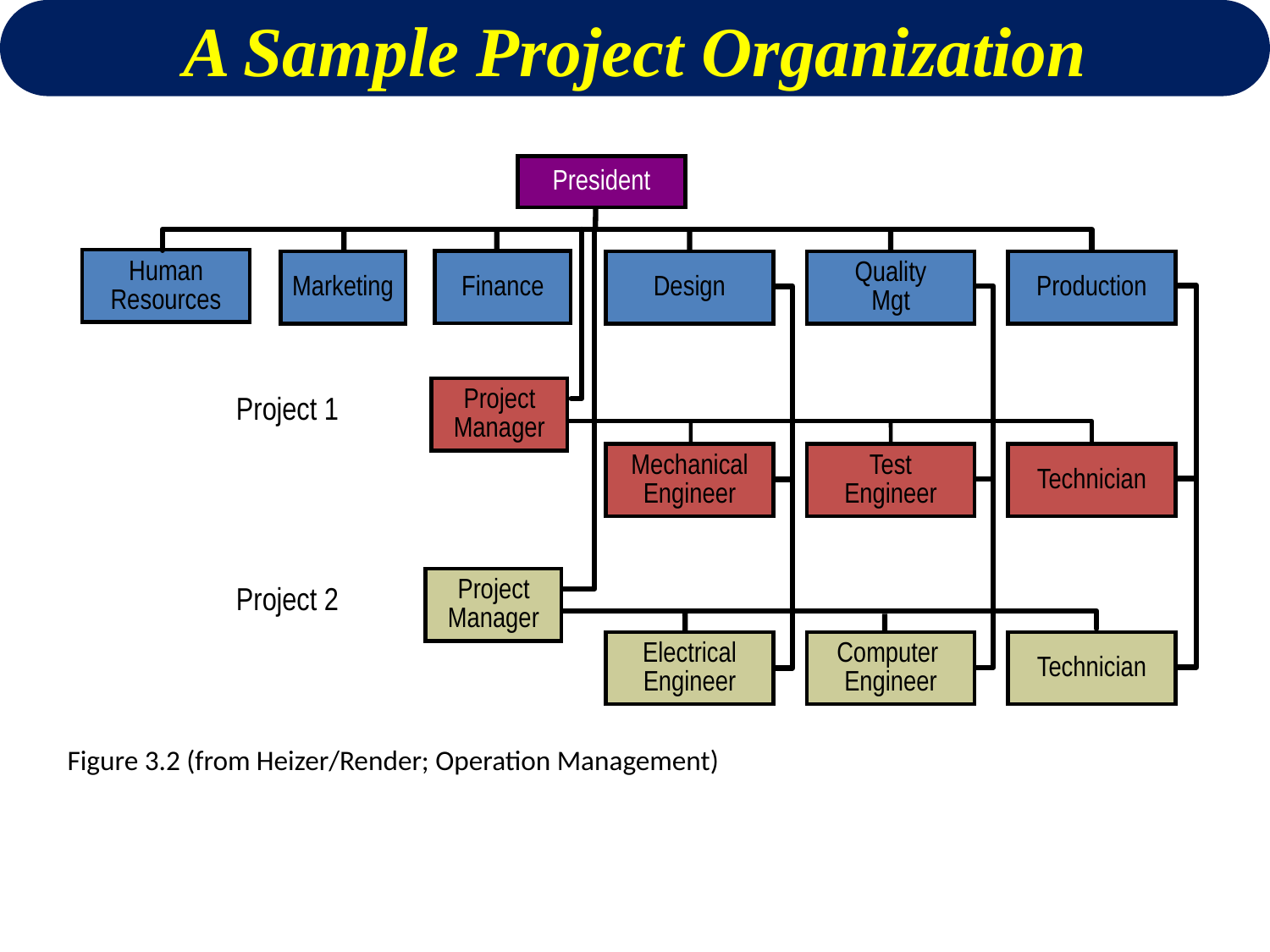

A Sample Project Organization
President

Human
Resources
Finance
Marketing
Design
Quality
Mgt
Production

Project
Manager
Project 2

Electrical
Engineer
Computer
Engineer
Technician

Project
Manager
Project 1

Mechanical
Engineer
Test
Engineer
Technician

Figure 3.2 (from Heizer/Render; Operation Management)